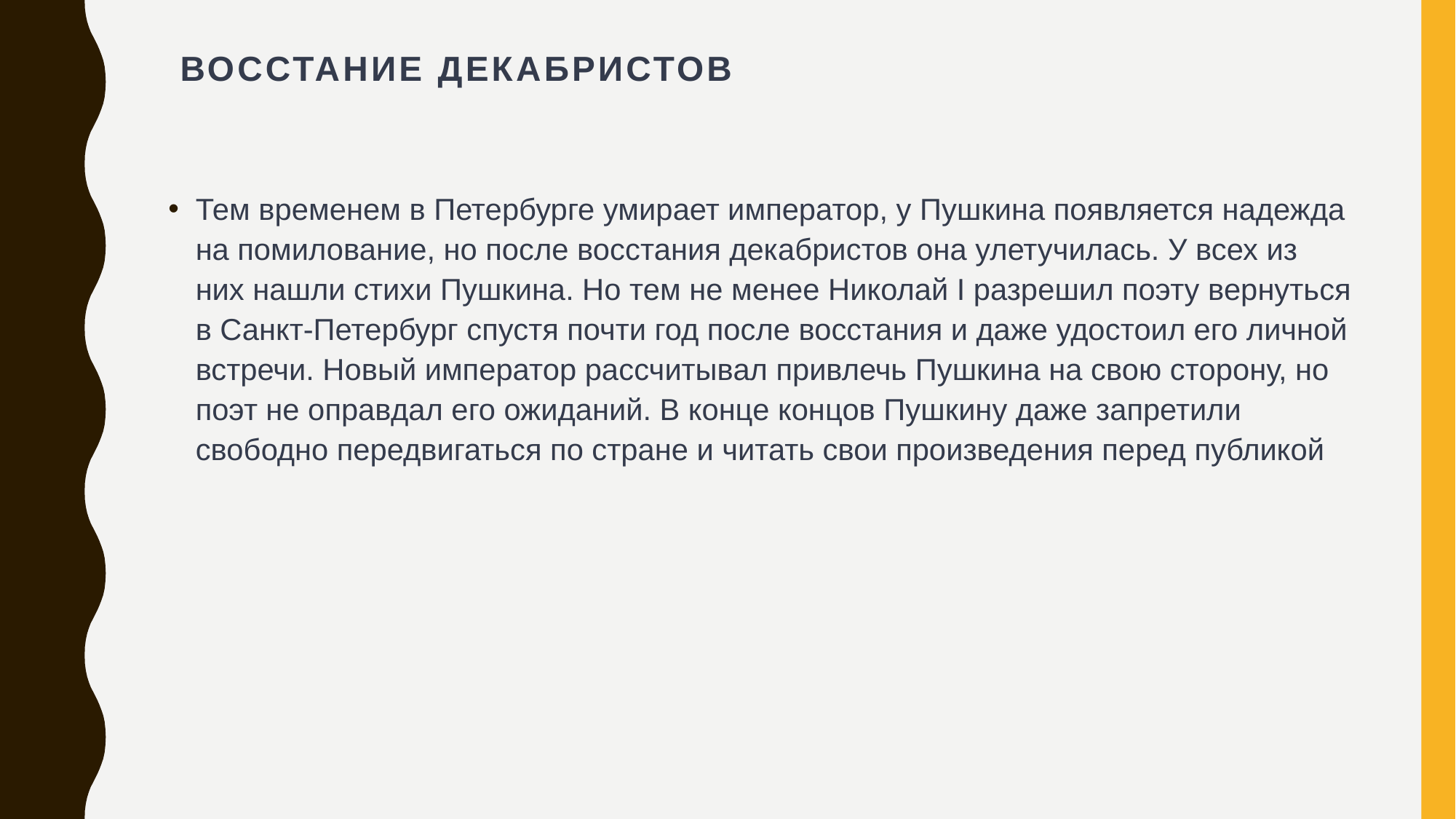

# Восстание декабристов
Тем временем в Петербурге умирает император, у Пушкина появляется надежда на помилование, но после восстания декабристов она улетучилась. У всех из них нашли стихи Пушкина. Но тем не менее Николай I разрешил поэту вернуться в Санкт-Петербург спустя почти год после восстания и даже удостоил его личной встречи. Новый император рассчитывал привлечь Пушкина на свою сторону, но поэт не оправдал его ожиданий. В конце концов Пушкину даже запретили свободно передвигаться по стране и читать свои произведения перед публикой